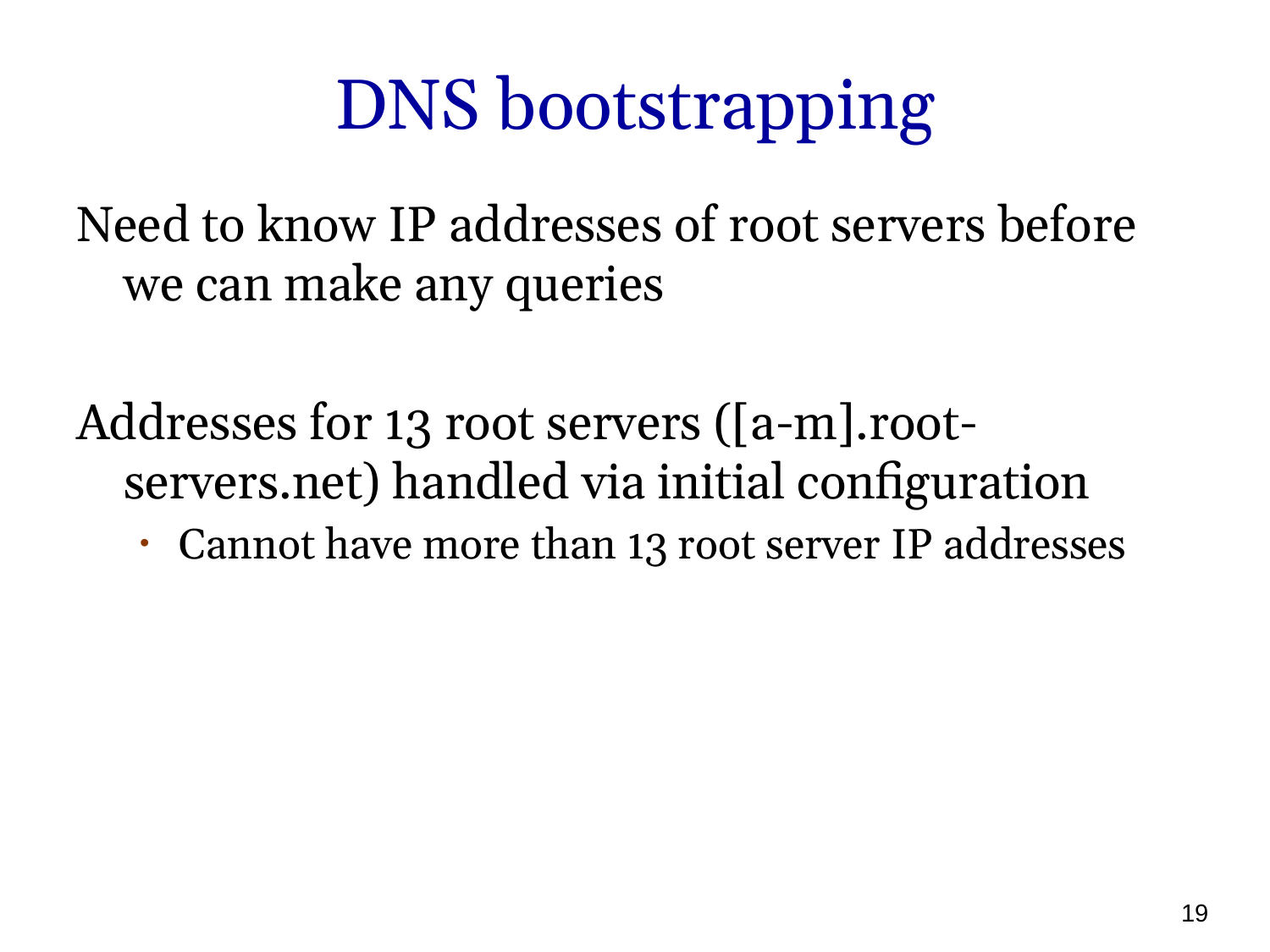

# DNS bootstrapping
Need to know IP addresses of root servers before we can make any queries

Addresses for 13 root servers ([a-m].root-servers.net) handled via initial configuration
Cannot have more than 13 root server IP addresses
19